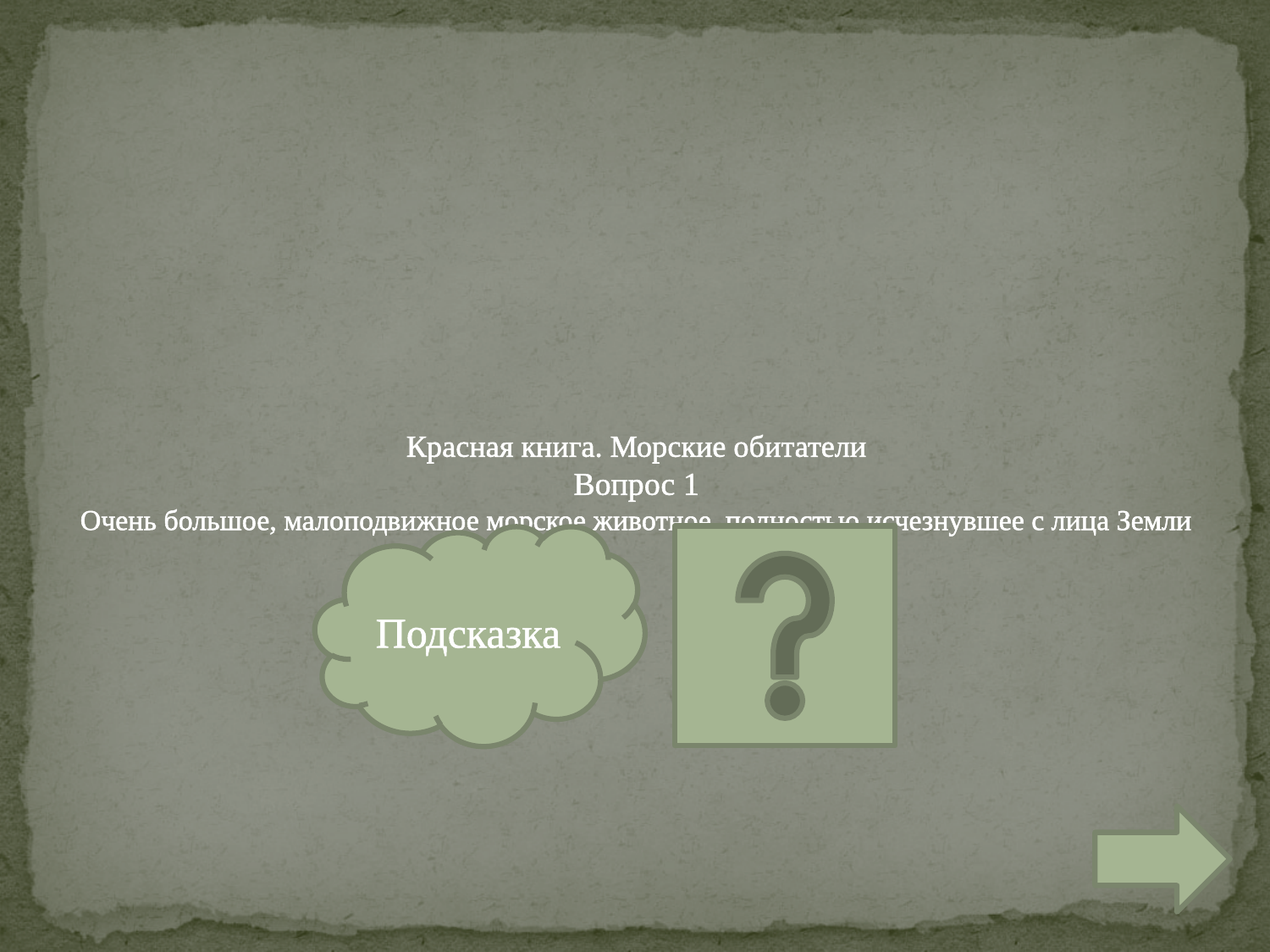

# Красная книга. Морские обитатели Вопрос 1 Очень большое, малоподвижное морское животное, полностью исчезнувшее с лица Земли
Подсказка